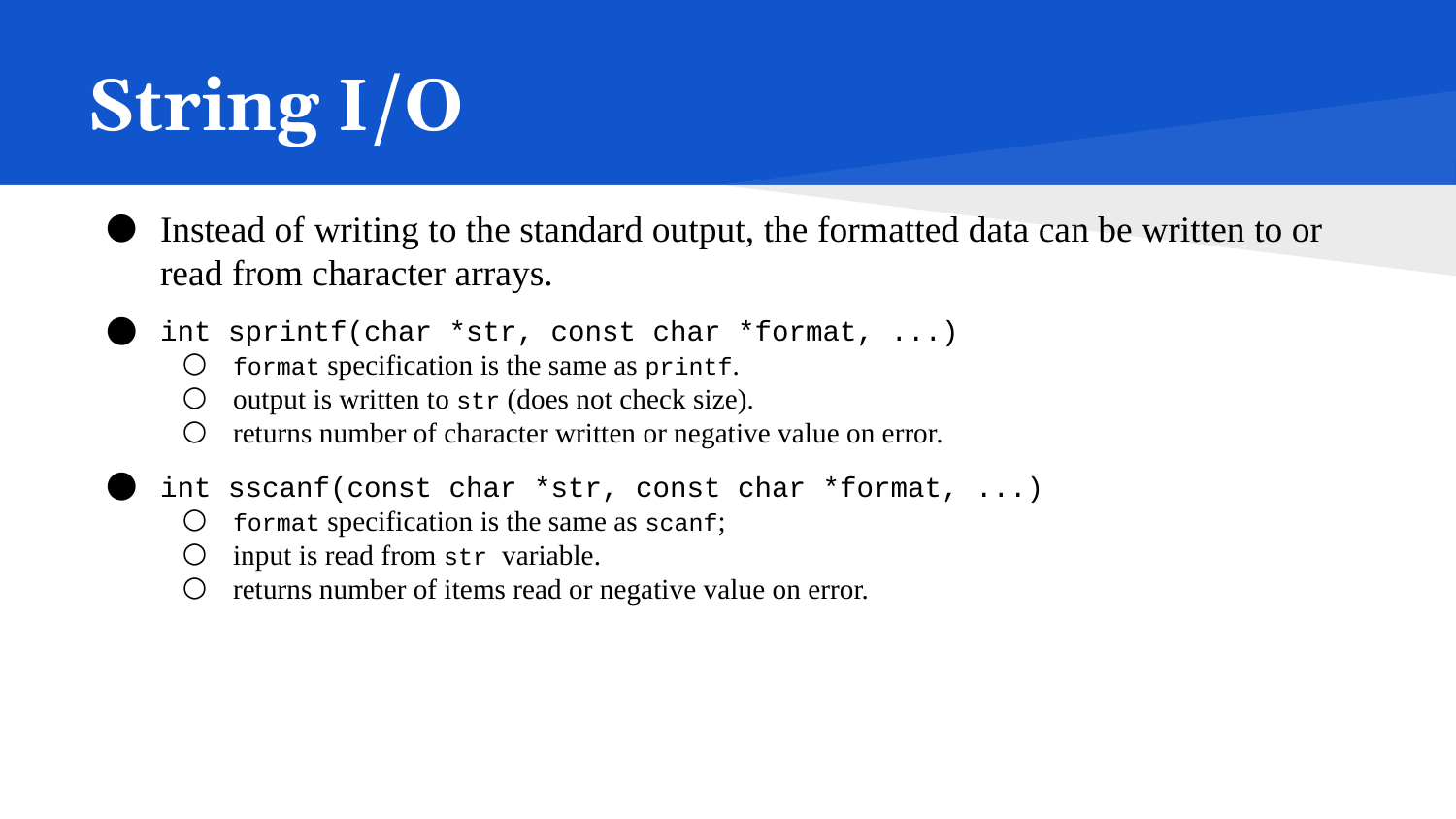

# String I/O
Instead of writing to the standard output, the formatted data can be written to or read from character arrays.
int sprintf(char *str, const char *format, ...)
format specification is the same as printf.
output is written to str (does not check size).
returns number of character written or negative value on error.
int sscanf(const char *str, const char *format, ...)
format specification is the same as scanf;
input is read from str variable.
returns number of items read or negative value on error.